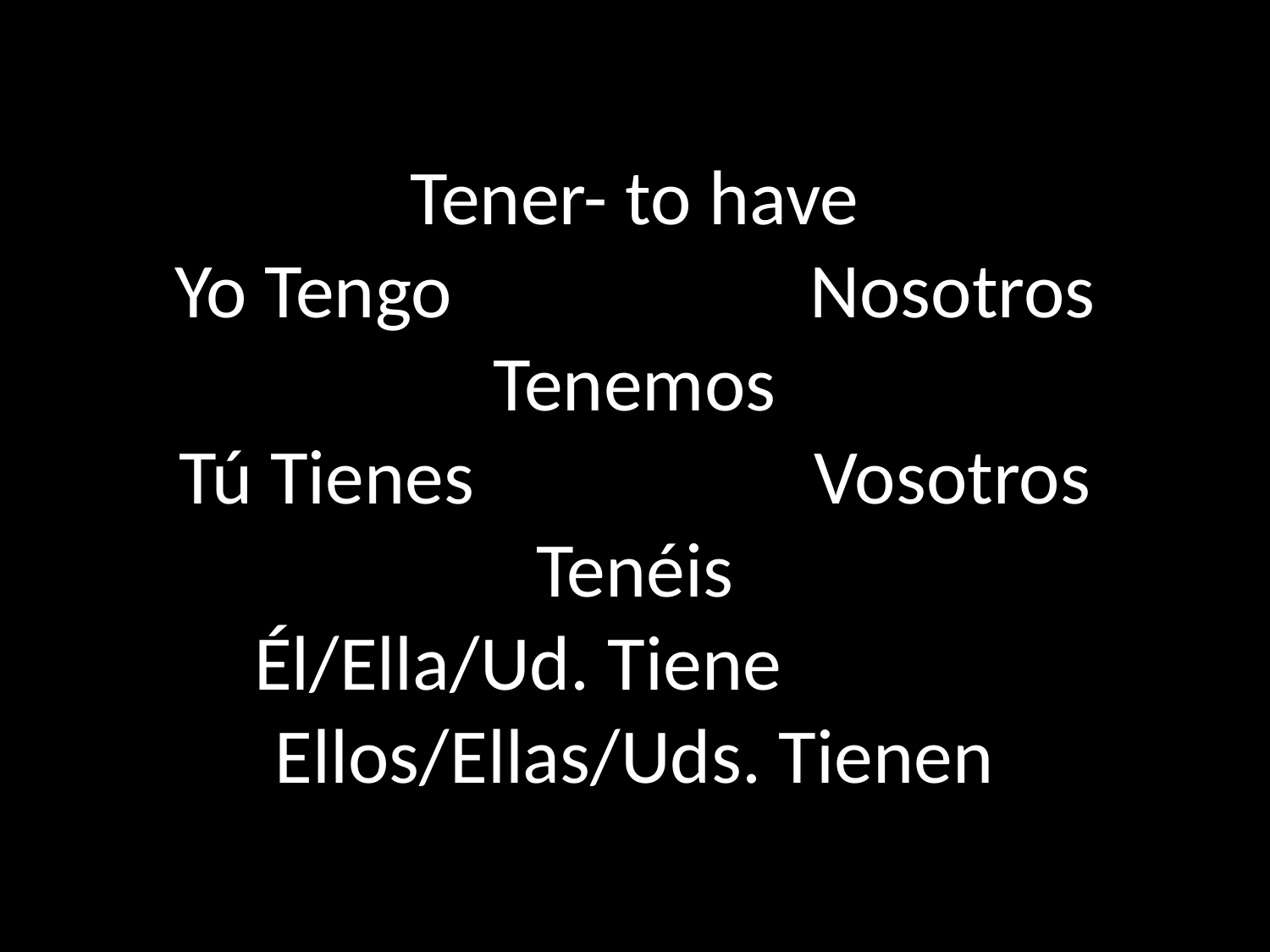

# Tener- to have Yo Tengo			Nosotros Tenemos Tú Tienes			Vosotros Tenéis Él/Ella/Ud. Tiene Ellos/Ellas/Uds. Tienen